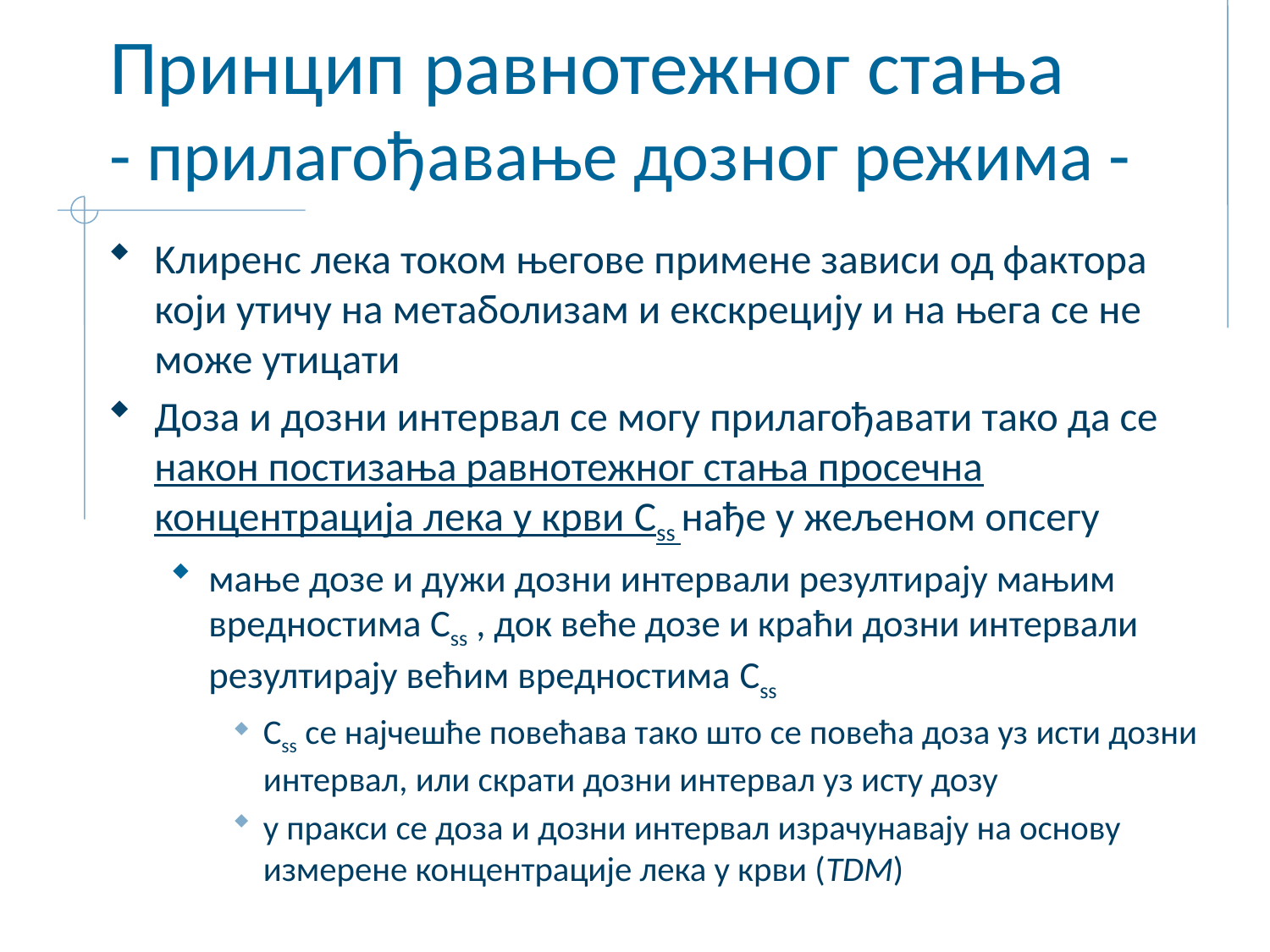

# Принцип равнотежног стања - прилагођавање дозног режима -
Kлиренс лека током његове примене зависи од фактора који утичу на метаболизам и екскрецију и на њега се не може утицати
Доза и дозни интервал се могу прилагођавати тако да се  након постизања равнотежног стања просечна концентрација лека у крви Css нађе у жељеном опсегу
мање дозе и дужи дозни интервали резултирају мањим вредностима Css , док веће дозе и краћи дозни интервали резултирају већим вредностима Css
Css се најчешће повећава тако што се повећа доза уз исти дозни интервал, или скрати дозни интервал уз исту дозу
у пракси се доза и дозни интервал израчунавају на основу измерене концентрације лека у крви (TDM)